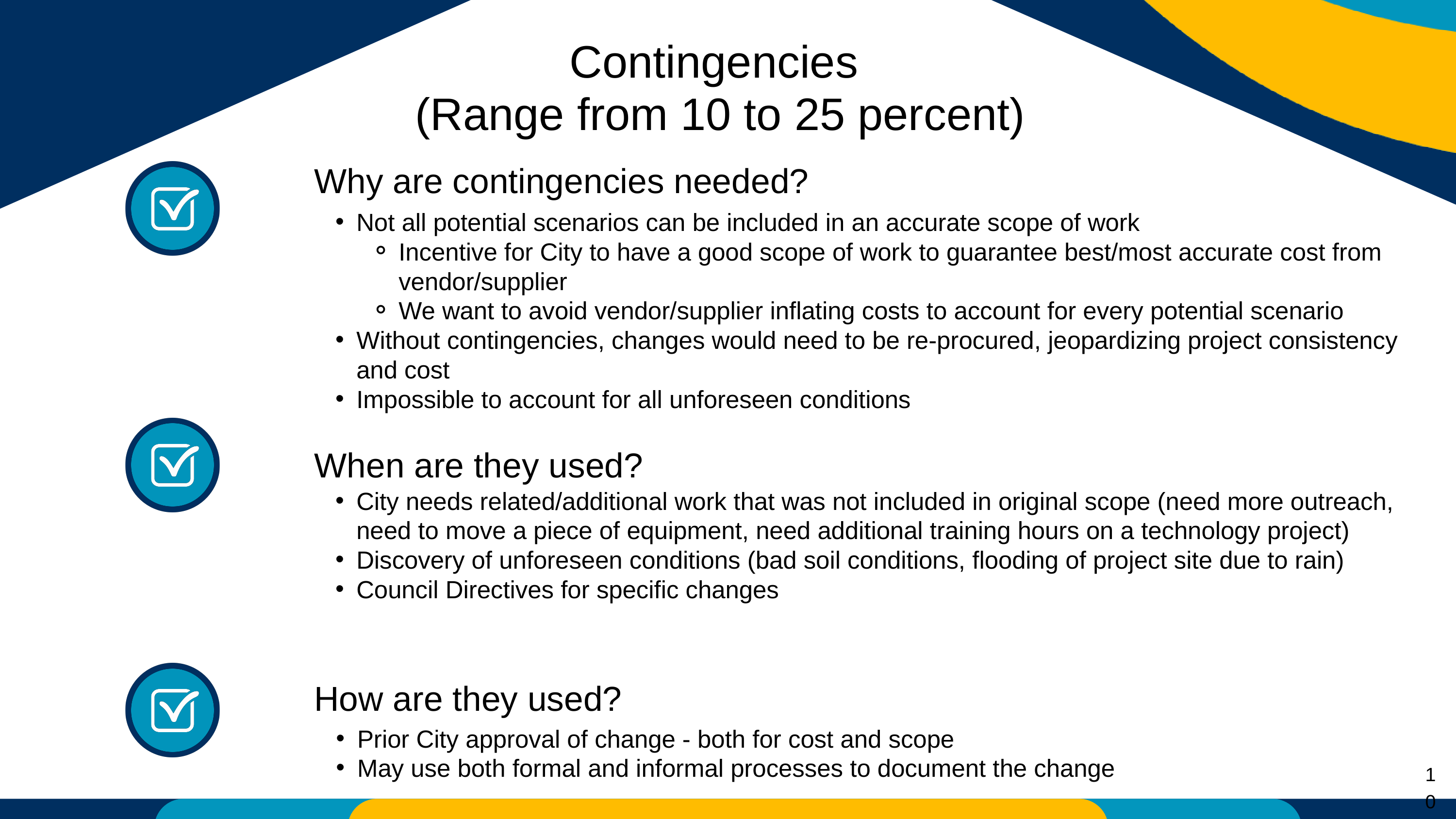

Contingencies
(Range from 10 to 25 percent)
Why are contingencies needed?

Not all potential scenarios can be included in an accurate scope of work
Incentive for City to have a good scope of work to guarantee best/most accurate cost from vendor/supplier
We want to avoid vendor/supplier inflating costs to account for every potential scenario
Without contingencies, changes would need to be re-procured, jeopardizing project consistency and cost
Impossible to account for all unforeseen conditions

When are they used?

City needs related/additional work that was not included in original scope (need more outreach, need to move a piece of equipment, need additional training hours on a technology project)
Discovery of unforeseen conditions (bad soil conditions, flooding of project site due to rain)
Council Directives for specific changes

How are they used?

Prior City approval of change - both for cost and scope
May use both formal and informal processes to document the change

10